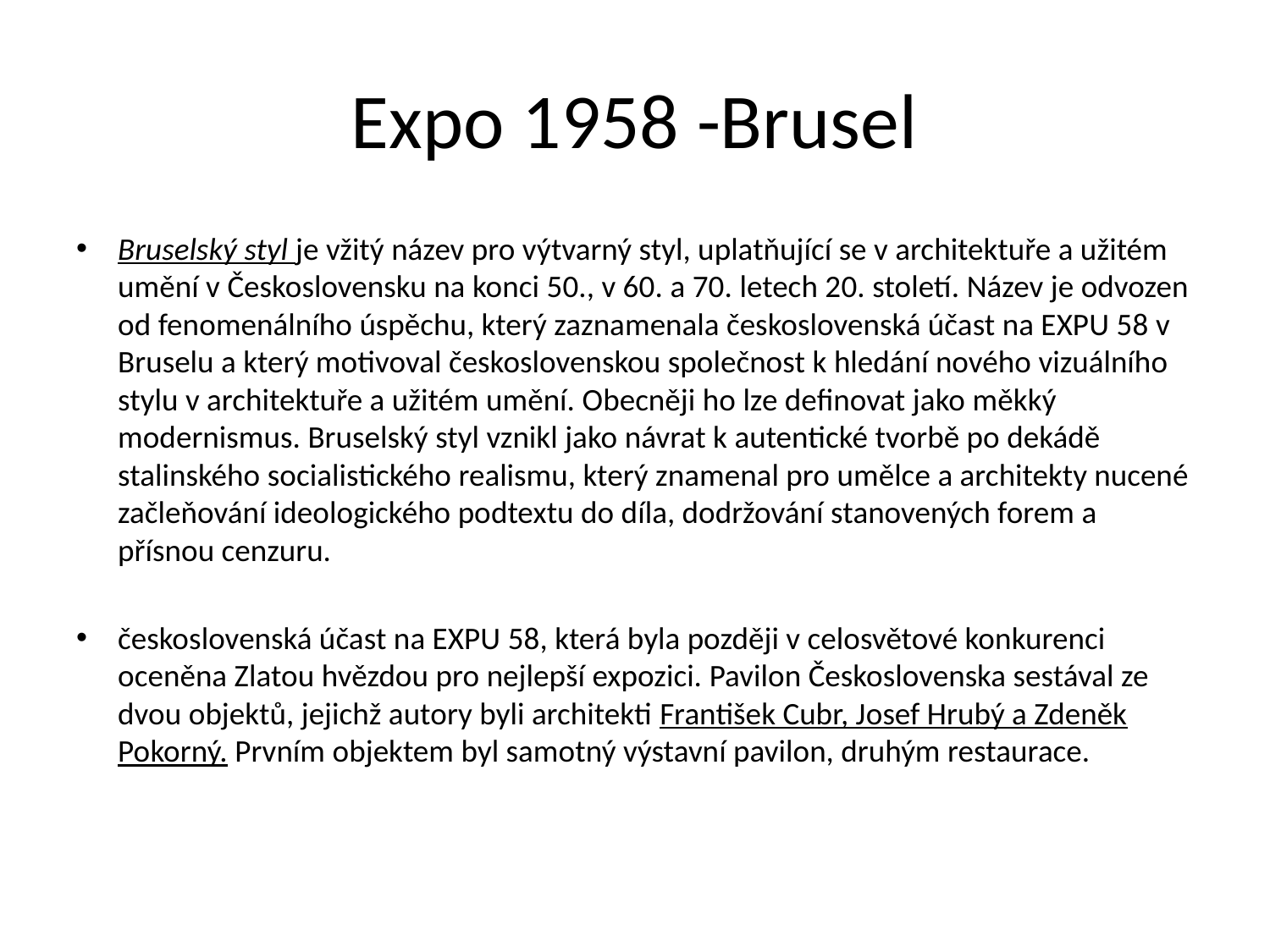

# Expo 1958 -Brusel
Bruselský styl je vžitý název pro výtvarný styl, uplatňující se v architektuře a užitém umění v Československu na konci 50., v 60. a 70. letech 20. století. Název je odvozen od fenomenálního úspěchu, který zaznamenala československá účast na EXPU 58 v Bruselu a který motivoval československou společnost k hledání nového vizuálního stylu v architektuře a užitém umění. Obecněji ho lze definovat jako měkký modernismus. Bruselský styl vznikl jako návrat k autentické tvorbě po dekádě stalinského socialistického realismu, který znamenal pro umělce a architekty nucené začleňování ideologického podtextu do díla, dodržování stanovených forem a přísnou cenzuru.

československá účast na EXPU 58, která byla později v celosvětové konkurenci oceněna Zlatou hvězdou pro nejlepší expozici. Pavilon Československa sestával ze dvou objektů, jejichž autory byli architekti František Cubr, Josef Hrubý a Zdeněk Pokorný. Prvním objektem byl samotný výstavní pavilon, druhým restaurace.